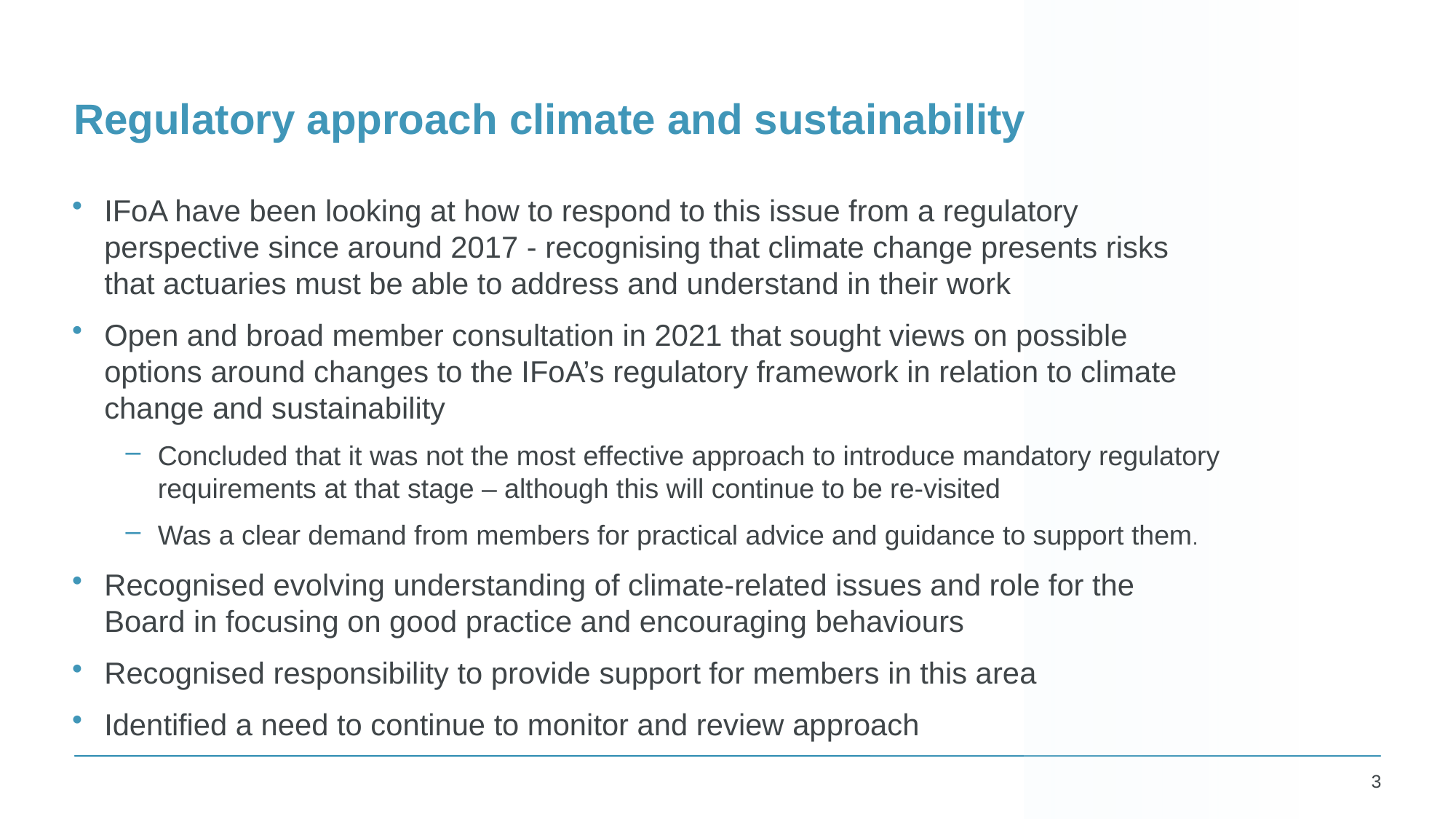

# Regulatory approach climate and sustainability
IFoA have been looking at how to respond to this issue from a regulatory perspective since around 2017 - recognising that climate change presents risks that actuaries must be able to address and understand in their work
Open and broad member consultation in 2021 that sought views on possible options around changes to the IFoA’s regulatory framework in relation to climate change and sustainability
Concluded that it was not the most effective approach to introduce mandatory regulatory requirements at that stage – although this will continue to be re-visited
Was a clear demand from members for practical advice and guidance to support them.
Recognised evolving understanding of climate-related issues and role for the Board in focusing on good practice and encouraging behaviours
Recognised responsibility to provide support for members in this area
Identified a need to continue to monitor and review approach
3